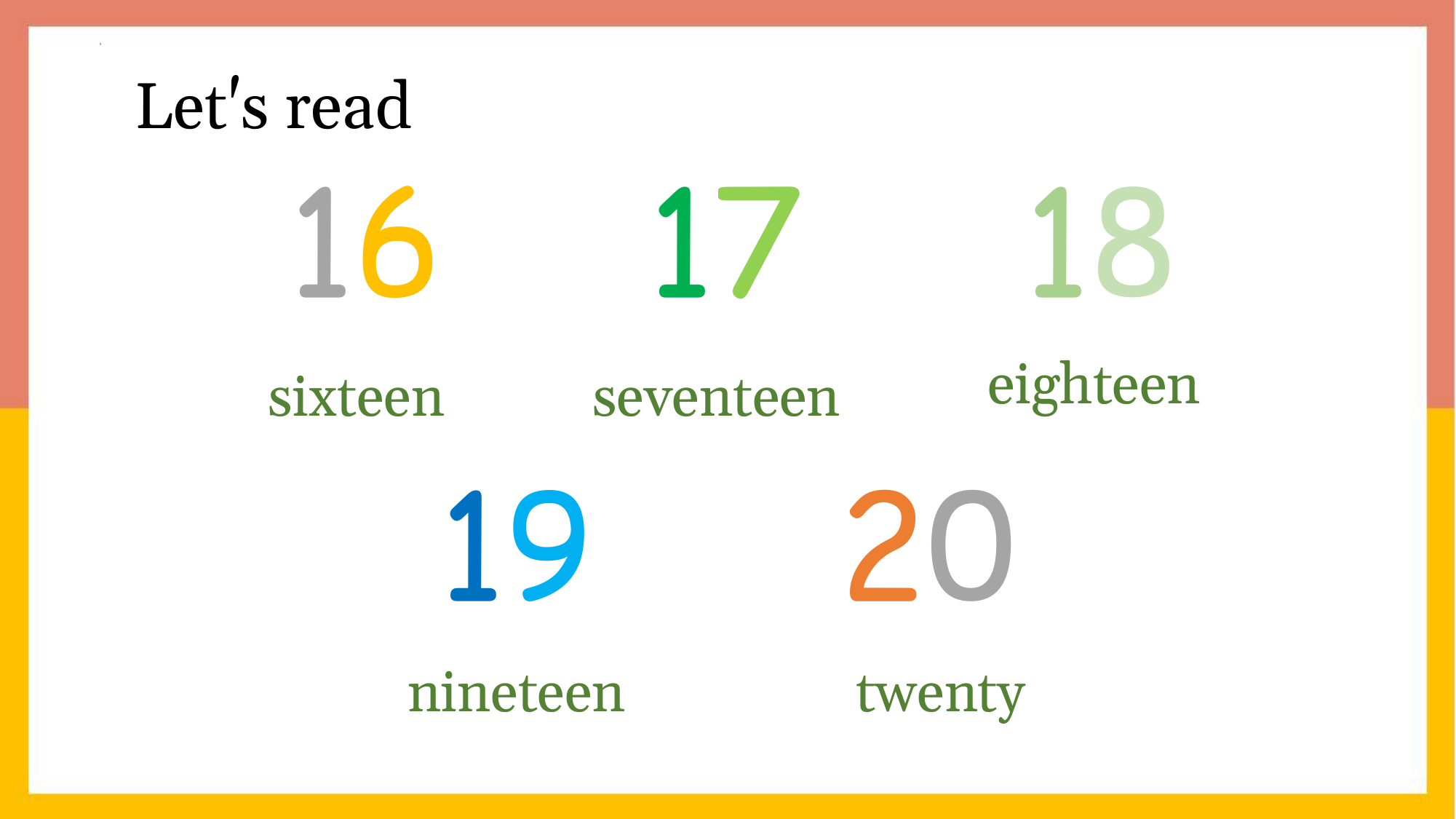

Let's read
 16
 17
 18
eighteen
sixteen
seventeen
 19
20
nineteen
twenty